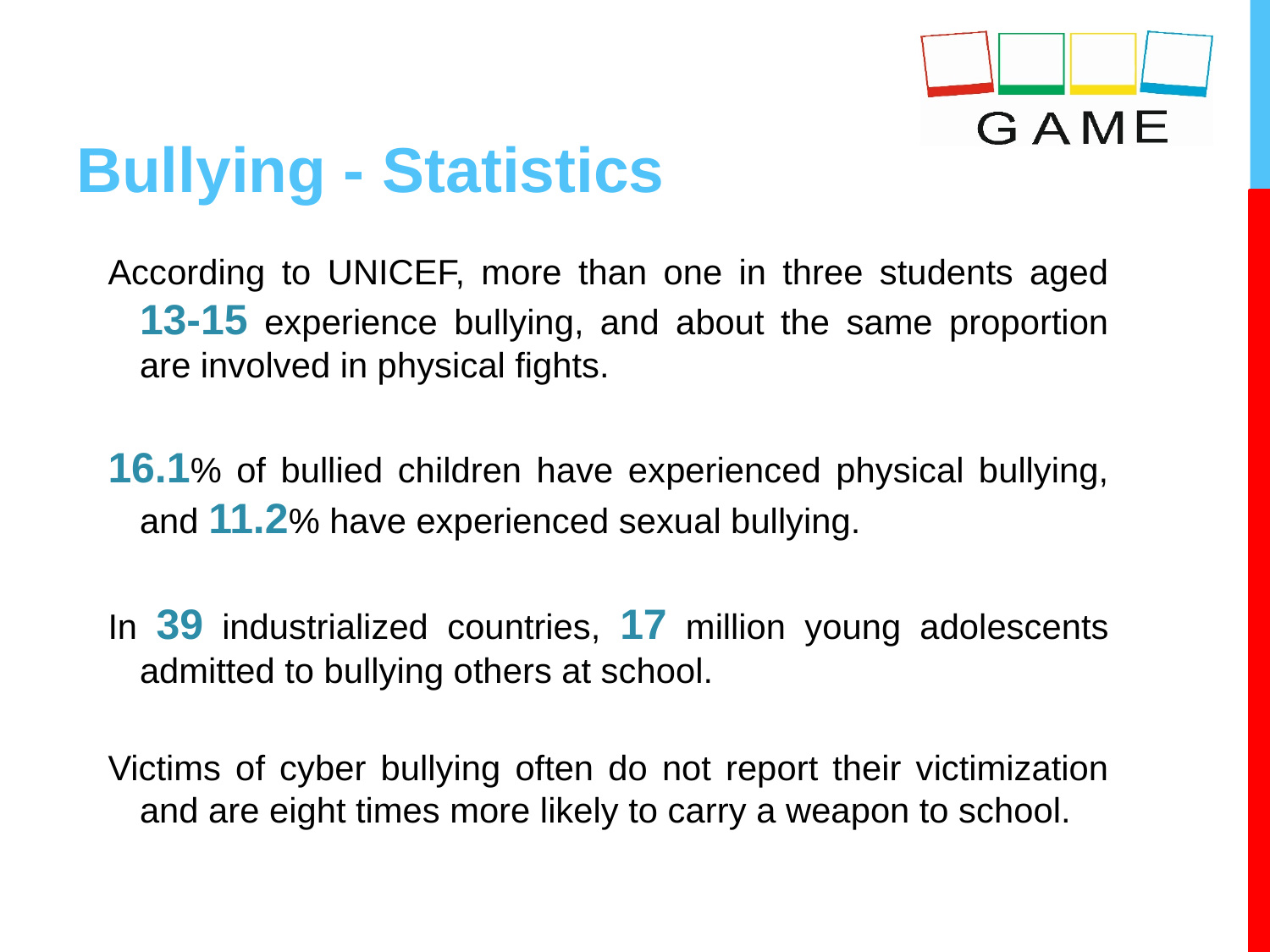

# Bullying - Statistics
According to UNICEF, more than one in three students aged 13-15 experience bullying, and about the same proportion are involved in physical fights.

16.1% of bullied children have experienced physical bullying, and 11.2% have experienced sexual bullying.

In 39 industrialized countries, 17 million young adolescents admitted to bullying others at school.

Victims of cyber bullying often do not report their victimization and are eight times more likely to carry a weapon to school.